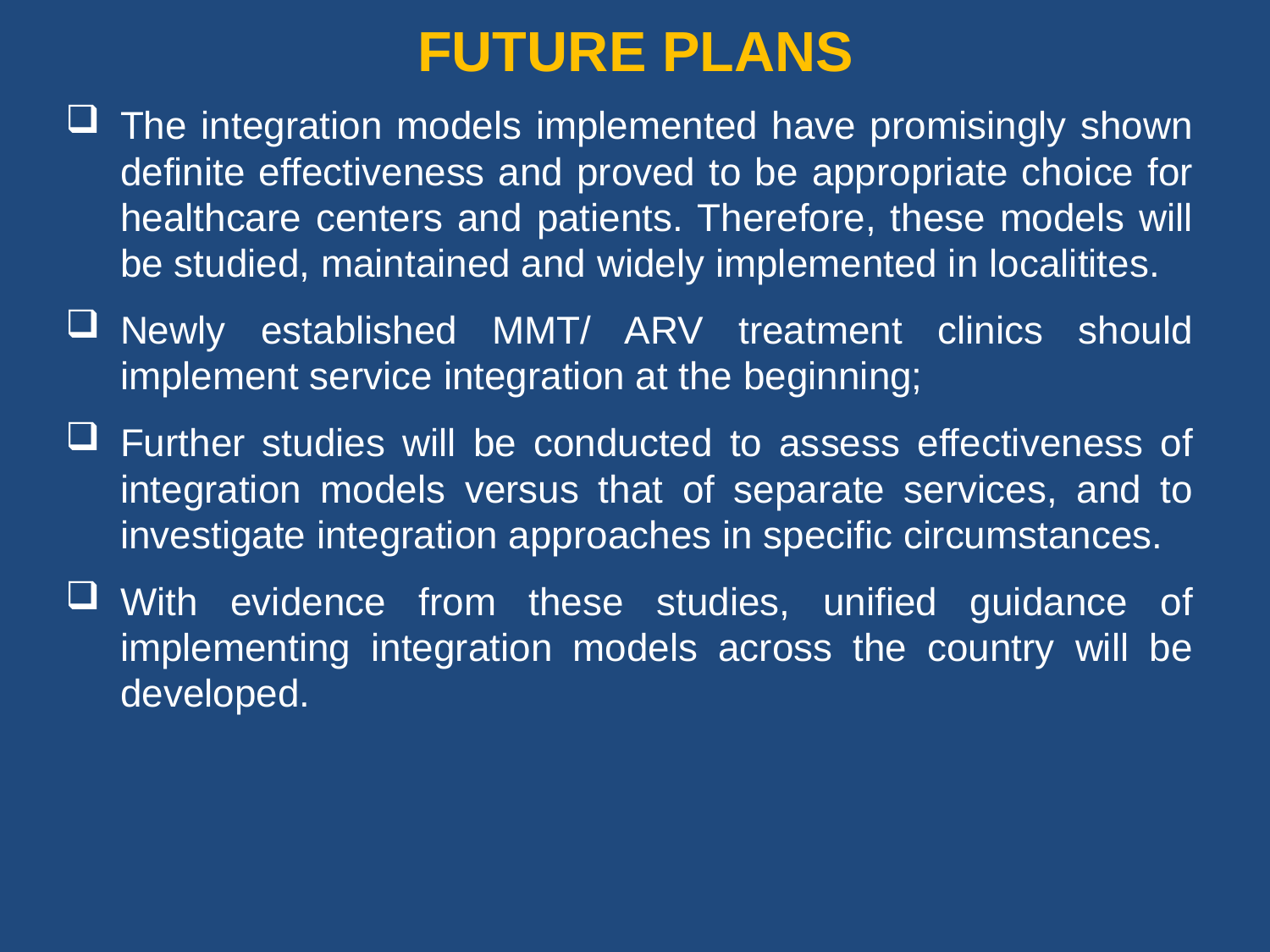

FUTURE PLANS
The integration models implemented have promisingly shown definite effectiveness and proved to be appropriate choice for healthcare centers and patients. Therefore, these models will be studied, maintained and widely implemented in localitites.
Newly established MMT/ ARV treatment clinics should implement service integration at the beginning;
Further studies will be conducted to assess effectiveness of integration models versus that of separate services, and to investigate integration approaches in specific circumstances.
With evidence from these studies, unified guidance of implementing integration models across the country will be developed.